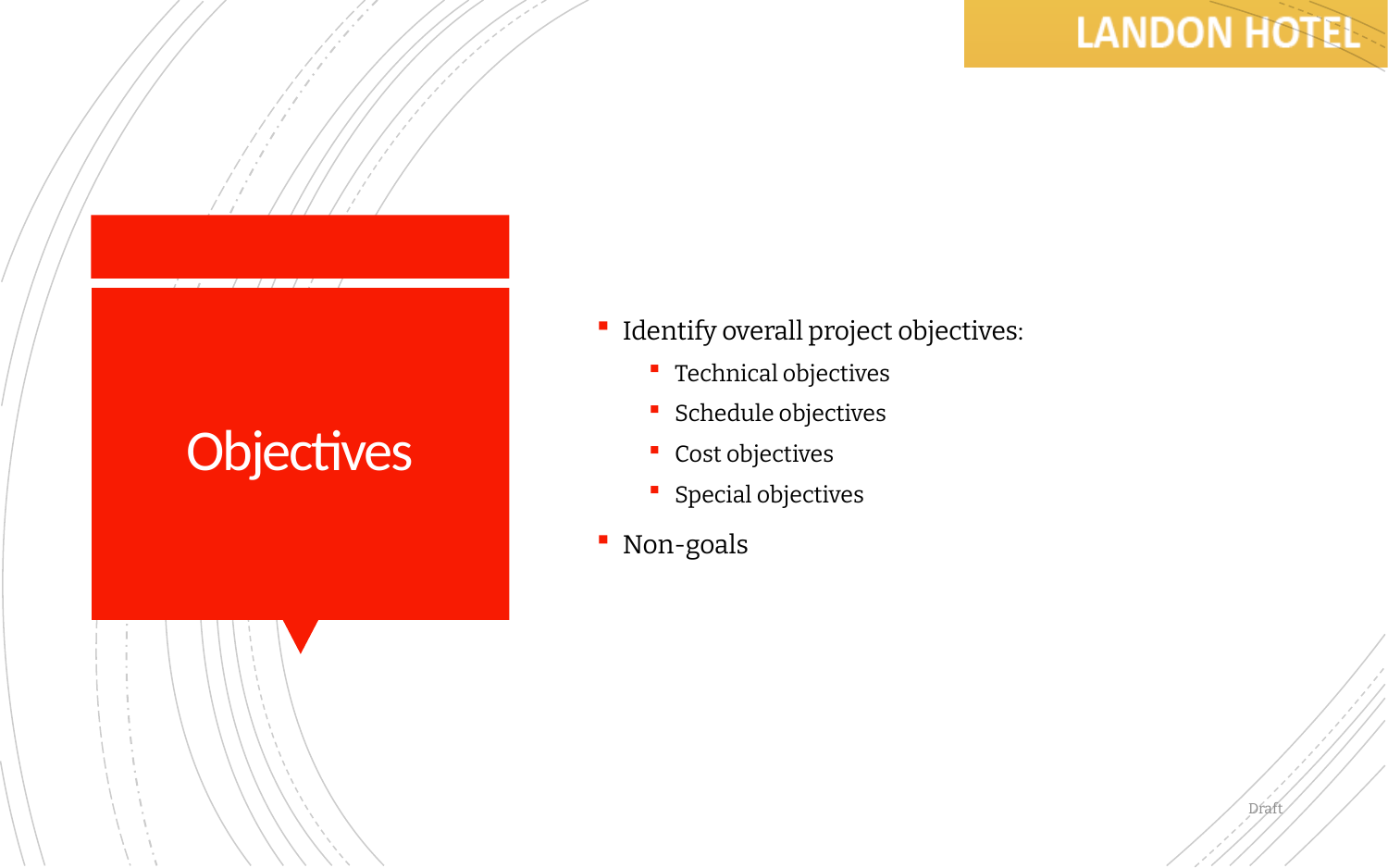

Identify overall project objectives:
Technical objectives
Schedule objectives
Cost objectives
Special objectives
Non-goals
# Objectives
Draft